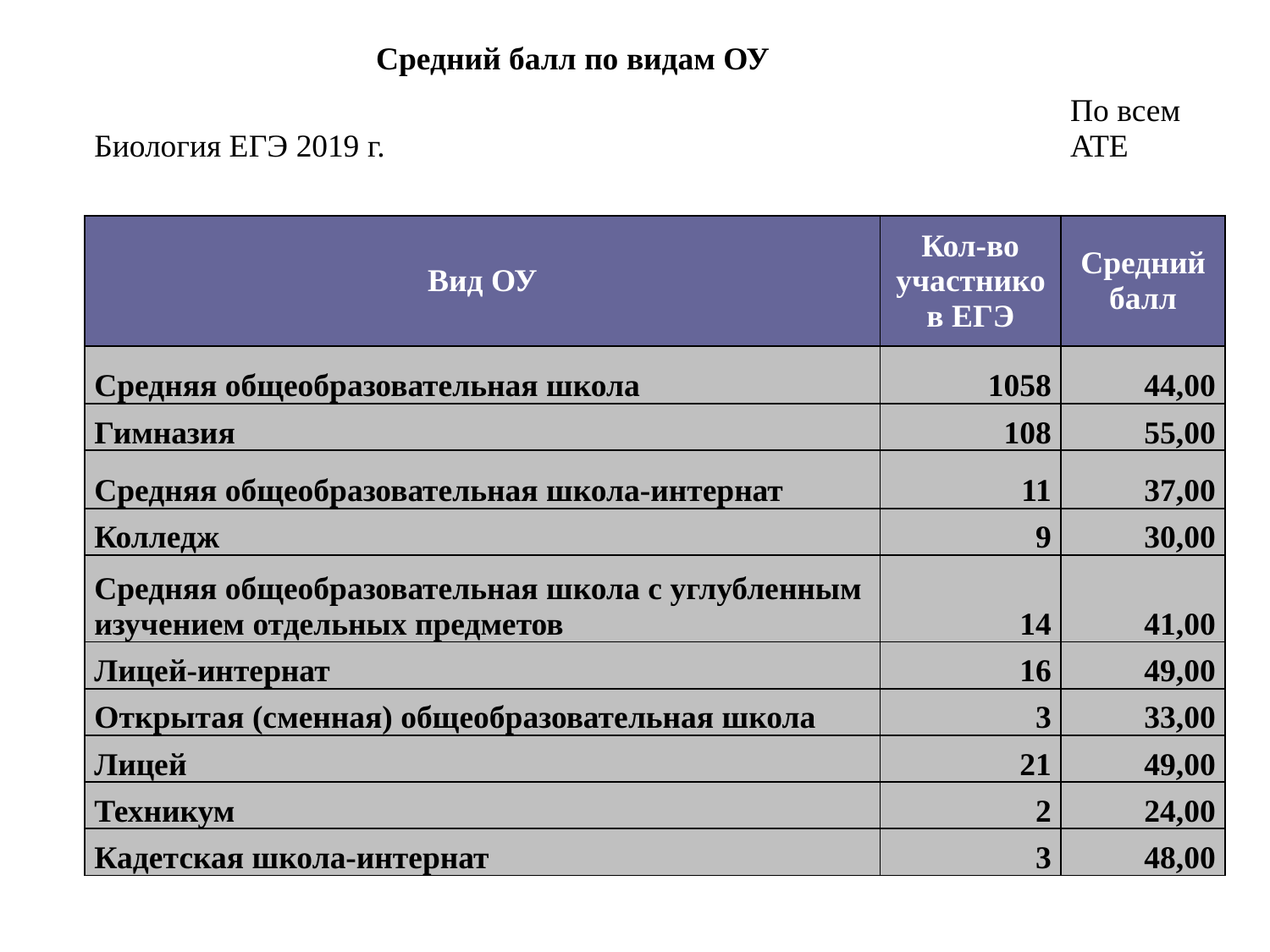

| Средний балл по видам ОУ |  |  |
| --- | --- | --- |
| Биология ЕГЭ 2019 г. |  | По всем ATE |
|  |  |  |
| Вид ОУ | Кол-во участников ЕГЭ | Средний балл |
| Средняя общеобразовательная школа | 1058 | 44,00 |
| Гимназия | 108 | 55,00 |
| Средняя общеобразовательная школа-интернат | 11 | 37,00 |
| Колледж | 9 | 30,00 |
| Средняя общеобразовательная школа с углубленным изучением отдельных предметов | 14 | 41,00 |
| Лицей-интернат | 16 | 49,00 |
| Открытая (сменная) общеобразовательная школа | 3 | 33,00 |
| Лицей | 21 | 49,00 |
| Техникум | 2 | 24,00 |
| Кадетская школа-интернат | 3 | 48,00 |
#